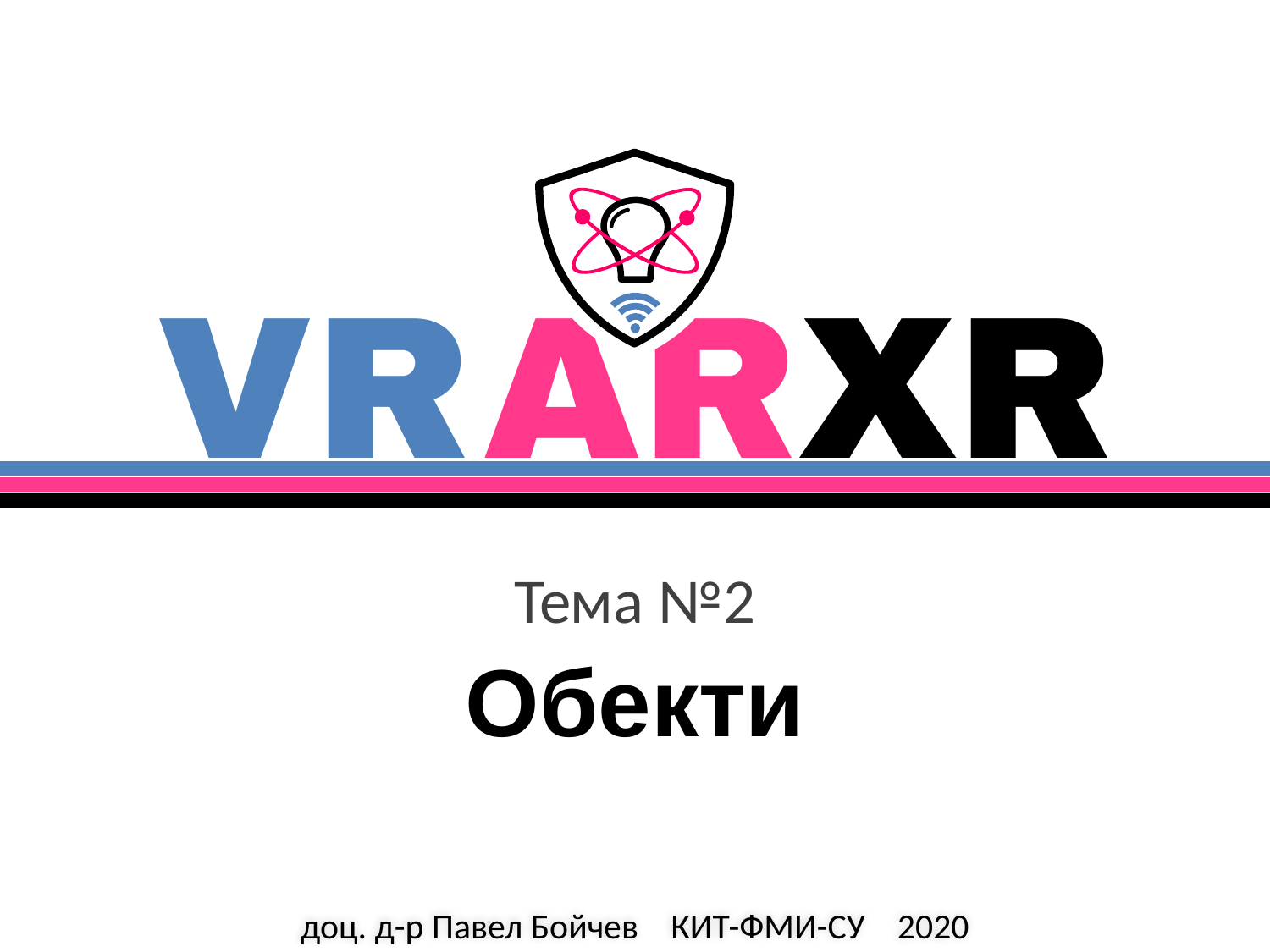

Тема №2
Обекти
# доц. д-р Павел Бойчев    КИТ-ФМИ-СУ    2020